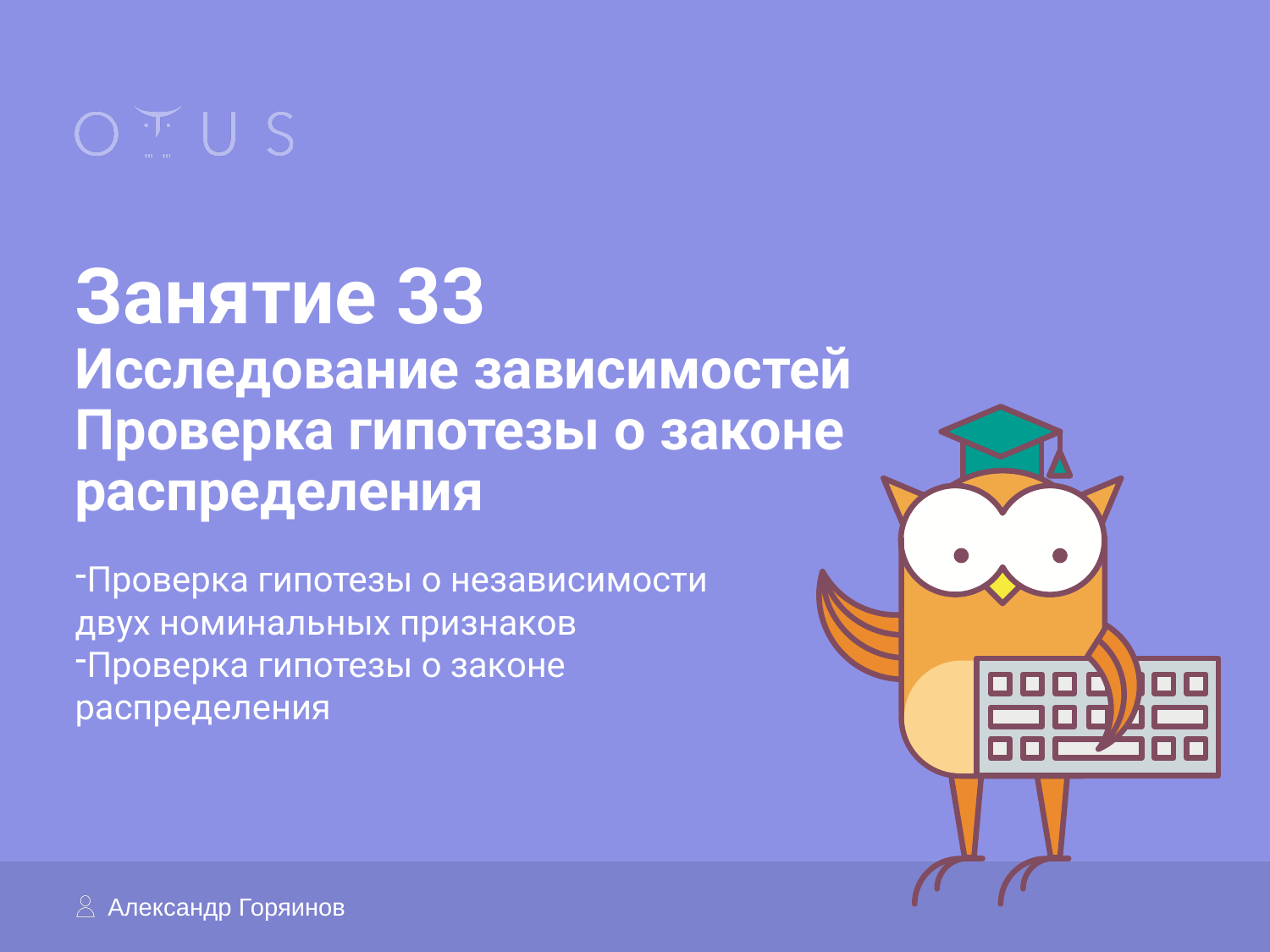

# Занятие 33 Исследование зависимостей Проверка гипотезы о законе распределения
Проверка гипотезы о независимости двух номинальных признаков
Проверка гипотезы о законе распределения
Александр Горяинов